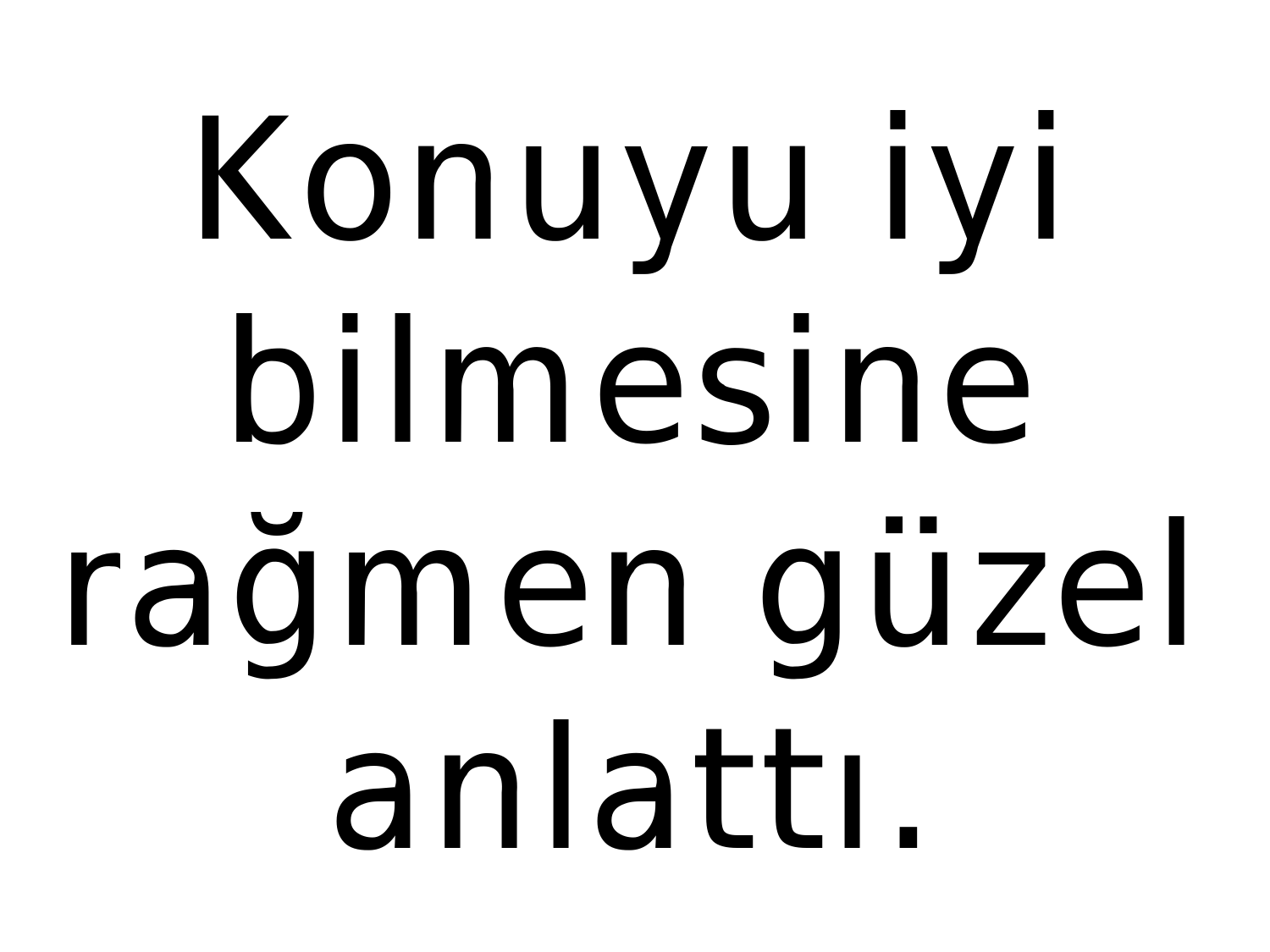

# Konuyu iyi bilmesine rağmen güzel anlattı.